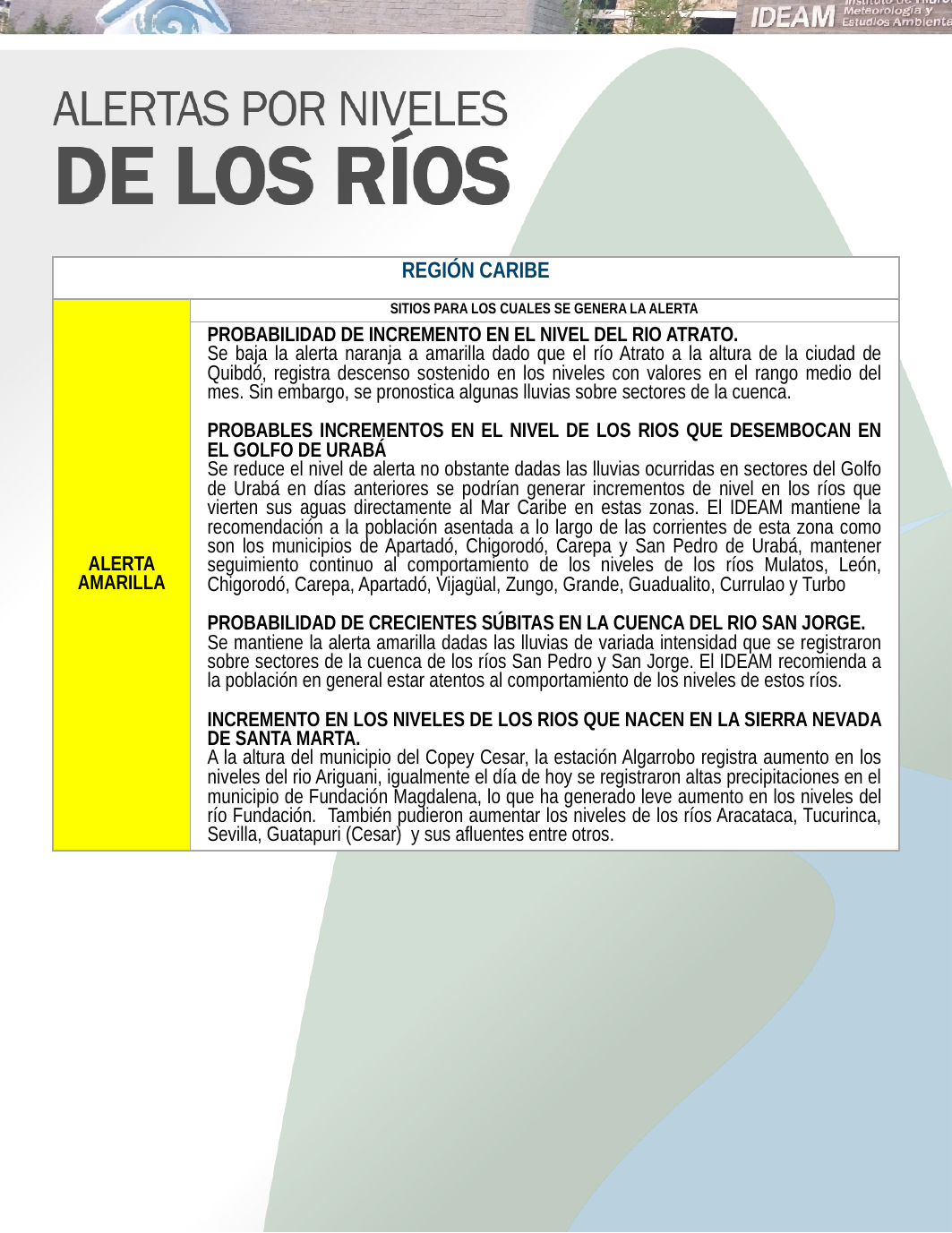

| REGIÓN CARIBE |  |
| --- | --- |
| ALERTA AMARILLA | SITIOS PARA LOS CUALES SE GENERA LA ALERTA |
|  | PROBABILIDAD DE INCREMENTO EN EL NIVEL DEL RIO ATRATO. Se baja la alerta naranja a amarilla dado que el río Atrato a la altura de la ciudad de Quibdó, registra descenso sostenido en los niveles con valores en el rango medio del mes. Sin embargo, se pronostica algunas lluvias sobre sectores de la cuenca. PROBABLES INCREMENTOS EN EL NIVEL DE LOS RIOS QUE DESEMBOCAN EN EL GOLFO DE URABÁ Se reduce el nivel de alerta no obstante dadas las lluvias ocurridas en sectores del Golfo de Urabá en días anteriores se podrían generar incrementos de nivel en los ríos que vierten sus aguas directamente al Mar Caribe en estas zonas. El IDEAM mantiene la recomendación a la población asentada a lo largo de las corrientes de esta zona como son los municipios de Apartadó, Chigorodó, Carepa y San Pedro de Urabá, mantener seguimiento continuo al comportamiento de los niveles de los ríos Mulatos, León, Chigorodó, Carepa, Apartadó, Vijagüal, Zungo, Grande, Guadualito, Currulao y Turbo PROBABILIDAD DE CRECIENTES SÚBITAS EN LA CUENCA DEL RIO SAN JORGE. Se mantiene la alerta amarilla dadas las lluvias de variada intensidad que se registraron sobre sectores de la cuenca de los ríos San Pedro y San Jorge. El IDEAM recomienda a la población en general estar atentos al comportamiento de los niveles de estos ríos. INCREMENTO EN LOS NIVELES DE LOS RIOS QUE NACEN EN LA SIERRA NEVADA DE SANTA MARTA. A la altura del municipio del Copey Cesar, la estación Algarrobo registra aumento en los niveles del rio Ariguani, igualmente el día de hoy se registraron altas precipitaciones en el municipio de Fundación Magdalena, lo que ha generado leve aumento en los niveles del río Fundación. También pudieron aumentar los niveles de los ríos Aracataca, Tucurinca, Sevilla, Guatapuri (Cesar) y sus afluentes entre otros. |